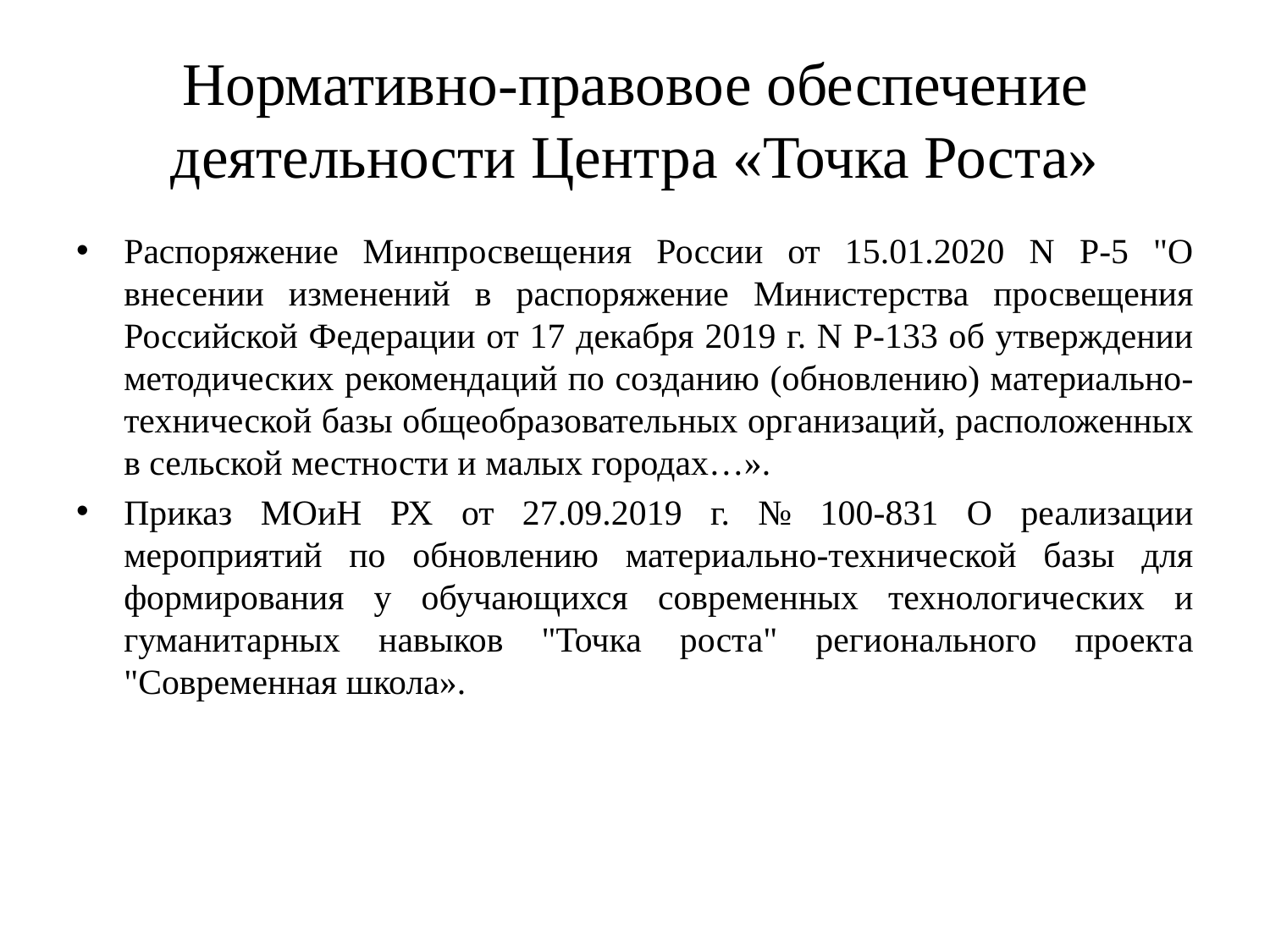

# Нормативно-правовое обеспечение деятельности Центра «Точка Роста»
Распоряжение Минпросвещения России от 15.01.2020 N Р-5 "О внесении изменений в распоряжение Министерства просвещения Российской Федерации от 17 декабря 2019 г. N Р-133 об утверждении методических рекомендаций по созданию (обновлению) материально-технической базы общеобразовательных организаций, расположенных в сельской местности и малых городах…».
Приказ МОиН РХ от 27.09.2019 г. № 100-831 О реализации мероприятий по обновлению материально-технической базы для формирования у обучающихся современных технологических и гуманитарных навыков "Точка роста" регионального проекта "Современная школа».